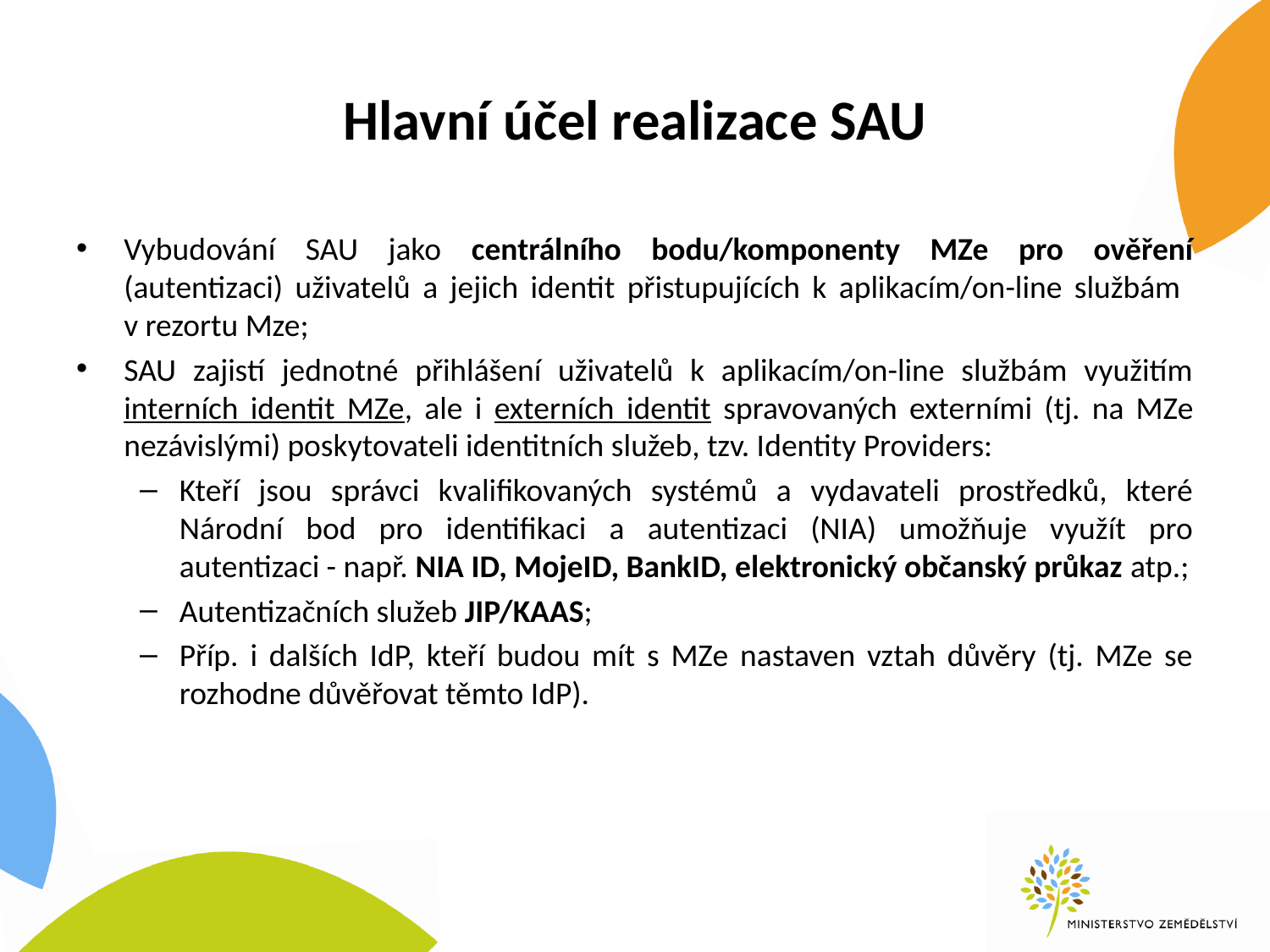

# Hlavní účel realizace SAU
Vybudování SAU jako centrálního bodu/komponenty MZe pro ověření (autentizaci) uživatelů a jejich identit přistupujících k aplikacím/on-line službám
v rezortu Mze;
SAU zajistí jednotné přihlášení uživatelů k aplikacím/on-line službám využitím interních identit MZe, ale i externích identit spravovaných externími (tj. na MZe nezávislými) poskytovateli identitních služeb, tzv. Identity Providers:
Kteří jsou správci kvalifikovaných systémů a vydavateli prostředků, které Národní bod pro identifikaci a autentizaci (NIA) umožňuje využít pro autentizaci - např. NIA ID, MojeID, BankID, elektronický občanský průkaz atp.;
Autentizačních služeb JIP/KAAS;
Příp. i dalších IdP, kteří budou mít s MZe nastaven vztah důvěry (tj. MZe se rozhodne důvěřovat těmto IdP).